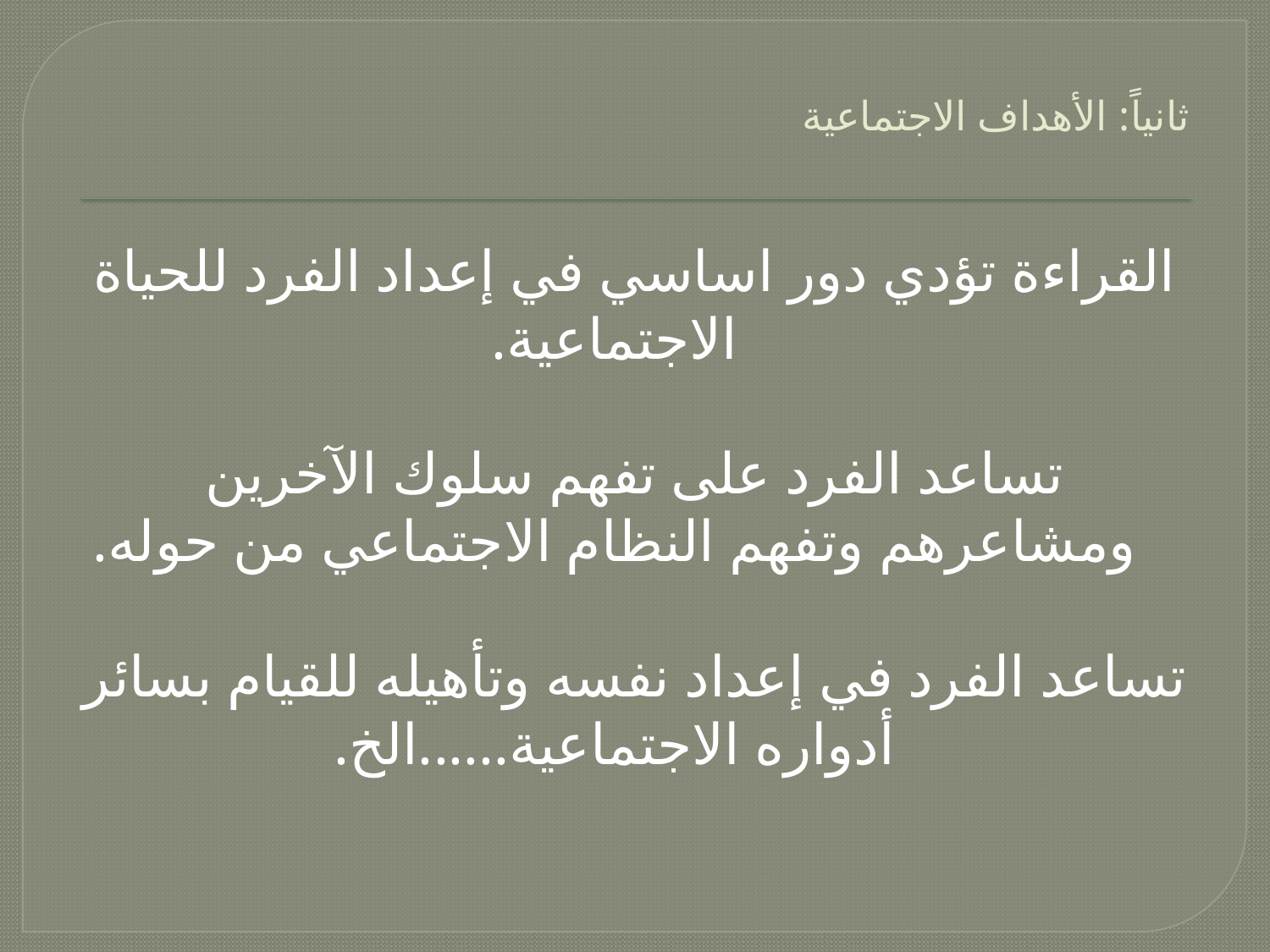

# ثانياً: الأهداف الاجتماعية
القراءة تؤدي دور اساسي في إعداد الفرد للحياة الاجتماعية.

تساعد الفرد على تفهم سلوك الآخرين ومشاعرهم وتفهم النظام الاجتماعي من حوله.

تساعد الفرد في إعداد نفسه وتأهيله للقيام بسائر أدواره الاجتماعية......الخ.